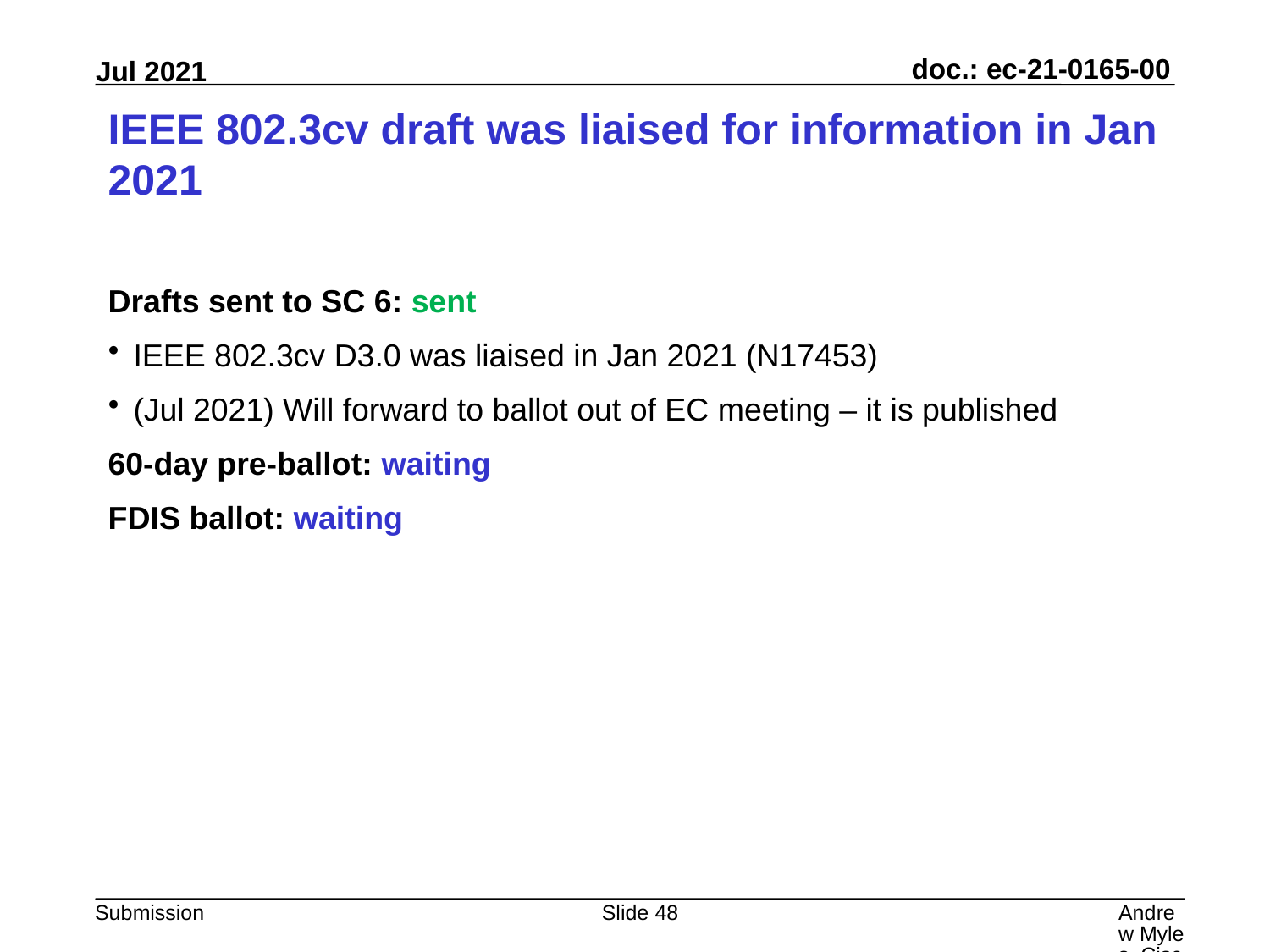

# IEEE 802.3cv draft was liaised for information in Jan 2021
Drafts sent to SC 6: sent
IEEE 802.3cv D3.0 was liaised in Jan 2021 (N17453)
(Jul 2021) Will forward to ballot out of EC meeting – it is published
60-day pre-ballot: waiting
FDIS ballot: waiting

Slide 48
Andrew Myles, Cisco